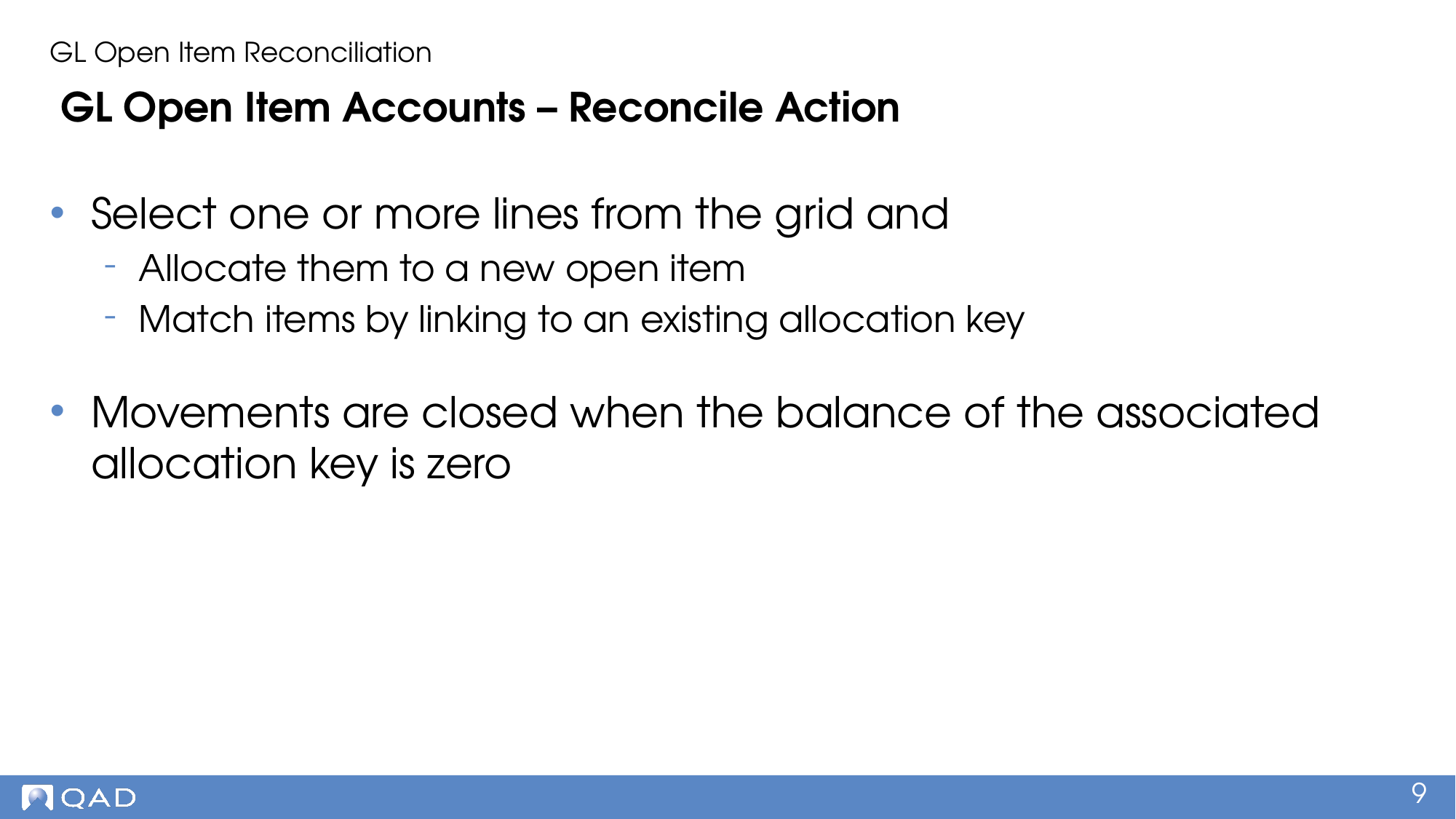

GL Open Item Reconciliation
# GL Open Item Accounts – Reconcile Action
Select one or more lines from the grid and
Allocate them to a new open item
Match items by linking to an existing allocation key
Movements are closed when the balance of the associated allocation key is zero

9